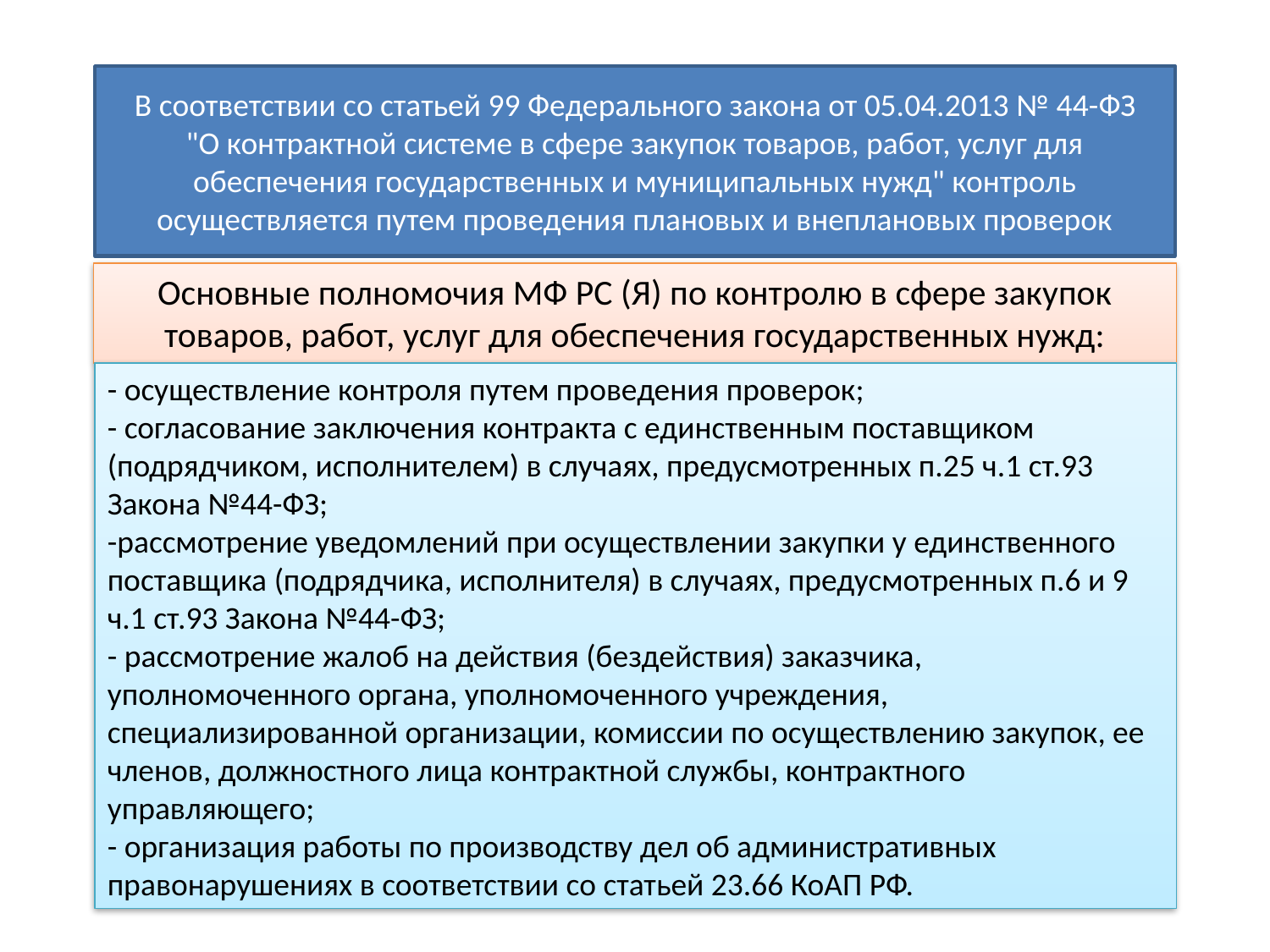

В соответствии со статьей 99 Федерального закона от 05.04.2013 № 44-ФЗ
"О контрактной системе в сфере закупок товаров, работ, услуг для обеспечения государственных и муниципальных нужд" контроль осуществляется путем проведения плановых и внеплановых проверок
Основные полномочия МФ РС (Я) по контролю в сфере закупок товаров, работ, услуг для обеспечения государственных нужд:
- осуществление контроля путем проведения проверок;
- согласование заключения контракта с единственным поставщиком (подрядчиком, исполнителем) в случаях, предусмотренных п.25 ч.1 ст.93 Закона №44-ФЗ;
-рассмотрение уведомлений при осуществлении закупки у единственного поставщика (подрядчика, исполнителя) в случаях, предусмотренных п.6 и 9 ч.1 ст.93 Закона №44-ФЗ;
- рассмотрение жалоб на действия (бездействия) заказчика, уполномоченного органа, уполномоченного учреждения, специализированной организации, комиссии по осуществлению закупок, ее членов, должностного лица контрактной службы, контрактного управляющего;
- организация работы по производству дел об административных правонарушениях в соответствии со статьей 23.66 КоАП РФ.